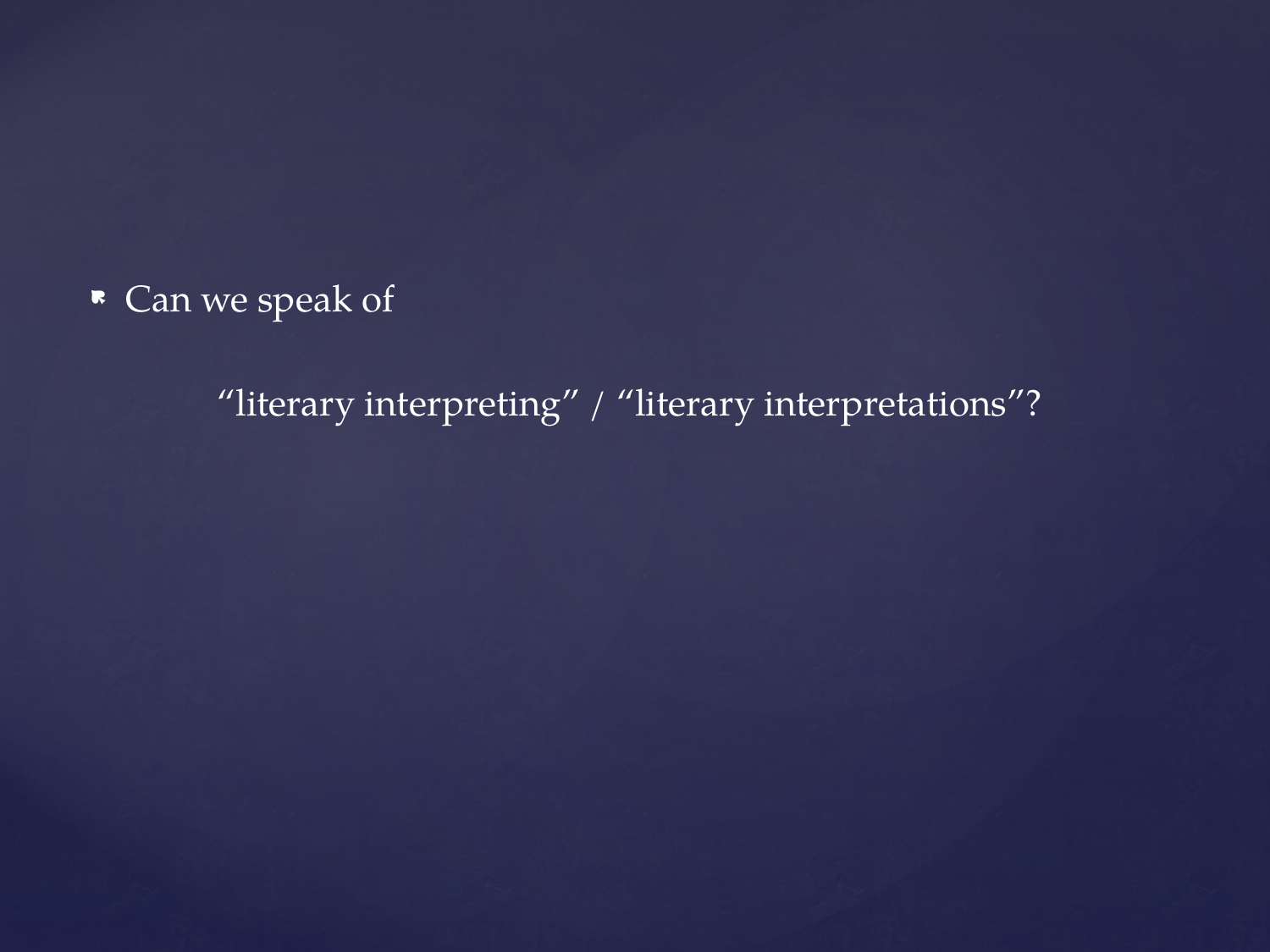

Can we speak of

	“literary interpreting” / “literary interpretations”?
#